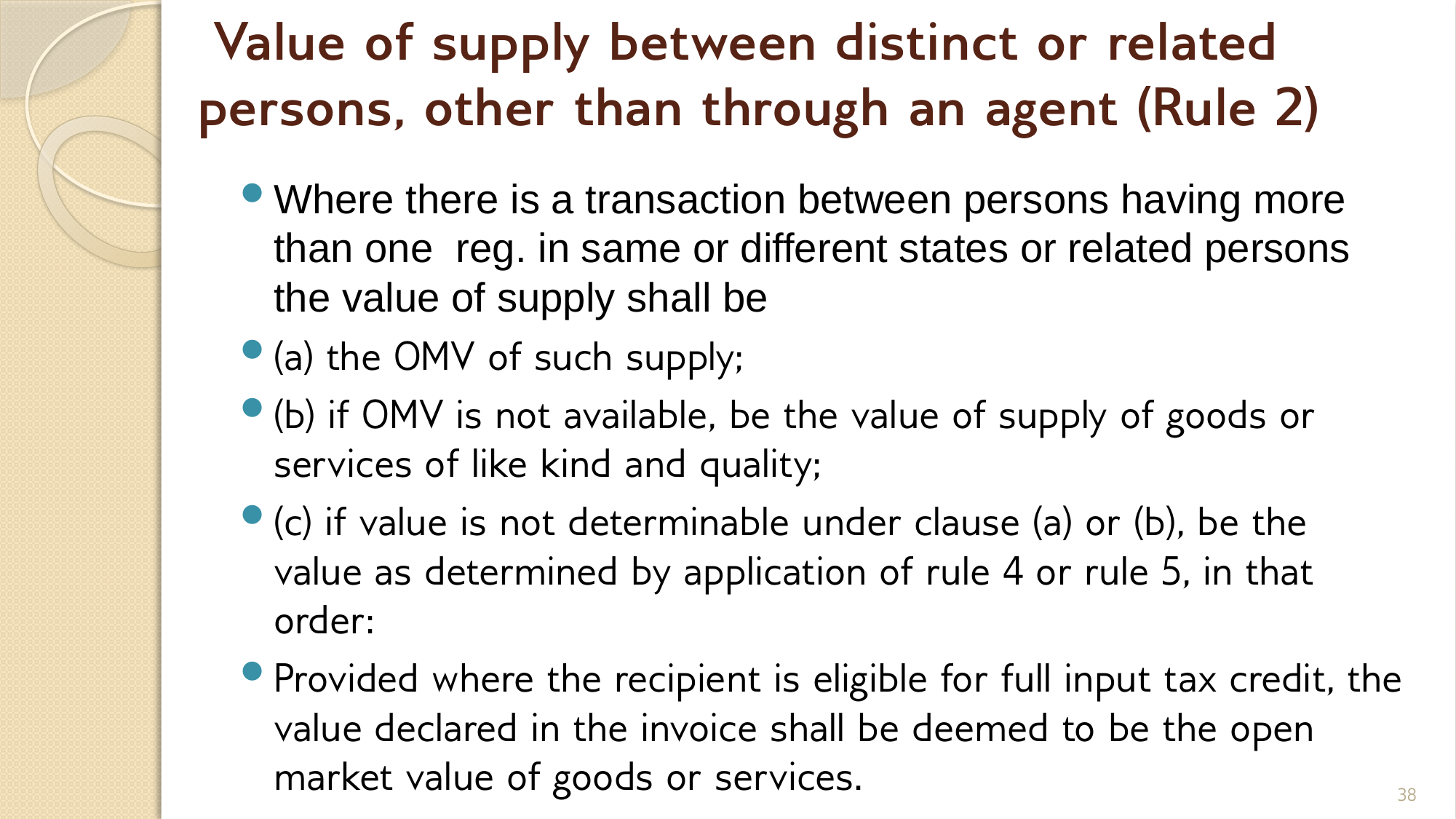

# Value of supply between distinct or related persons, other than through an agent (Rule 2)
Where there is a transaction between persons having more than one  reg. in same or different states or related persons the value of supply shall be
(a) the OMV of such supply;
(b) if OMV is not available, be the value of supply of goods or services of like kind and quality;
(c) if value is not determinable under clause (a) or (b), be the value as determined by application of rule 4 or rule 5, in that order:
Provided where the recipient is eligible for full input tax credit, the value declared in the invoice shall be deemed to be the open market value of goods or services.
38